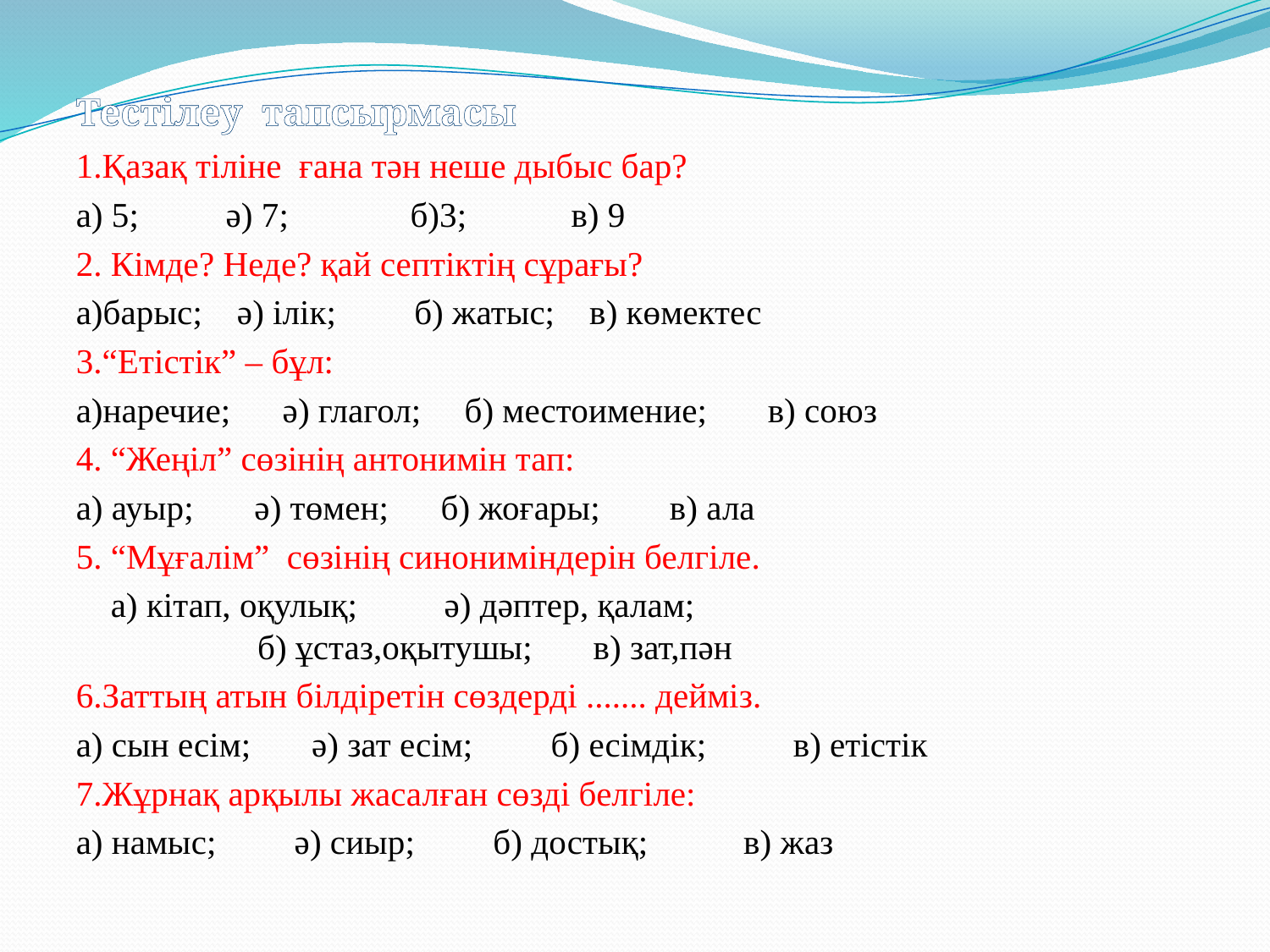

Тестілеу  тапсырмасы
1.Қазақ тіліне  ғана тән неше дыбыс бар?
а) 5;          ә) 7;              б)3;            в) 9
2. Кімде? Неде? қай септіктің сұрағы?
а)барыс;    ә) ілік;         б) жатыс;    в) көмектес
3.“Етістік” – бұл:
а)наречие;      ә) глагол;     б) местоимение;       в) союз
4. “Жеңіл” сөзінің антонимін тап:
а) ауыр;       ә) төмен;      б) жоғары;        в) ала
5. “Мұғалім”  сөзінің синониміндерін белгіле.
    а) кітап, оқулық;          ә) дәптер, қалам;                                                                           б) ұстаз,оқытушы;       в) зат,пән
6.Заттың атын білдіретін сөздерді ....... дейміз.
а) сын есім;       ә) зат есім;         б) есімдік;          в) етістік
7.Жұрнақ арқылы жасалған сөзді белгіле:
а) намыс;         ә) сиыр;         б) достық;           в) жаз